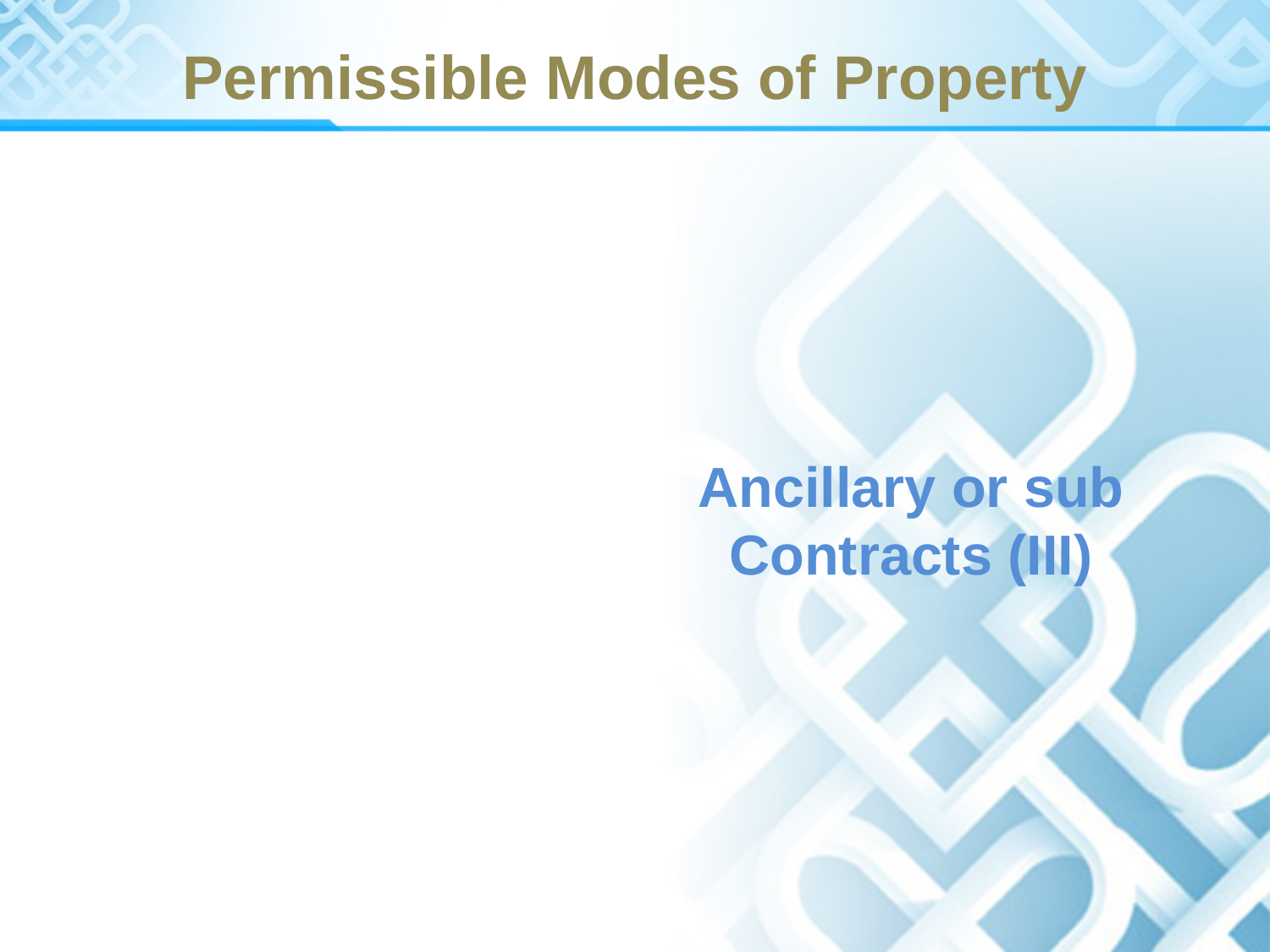

# Permissible Modes of Property
Ancillary or sub Contracts (III)